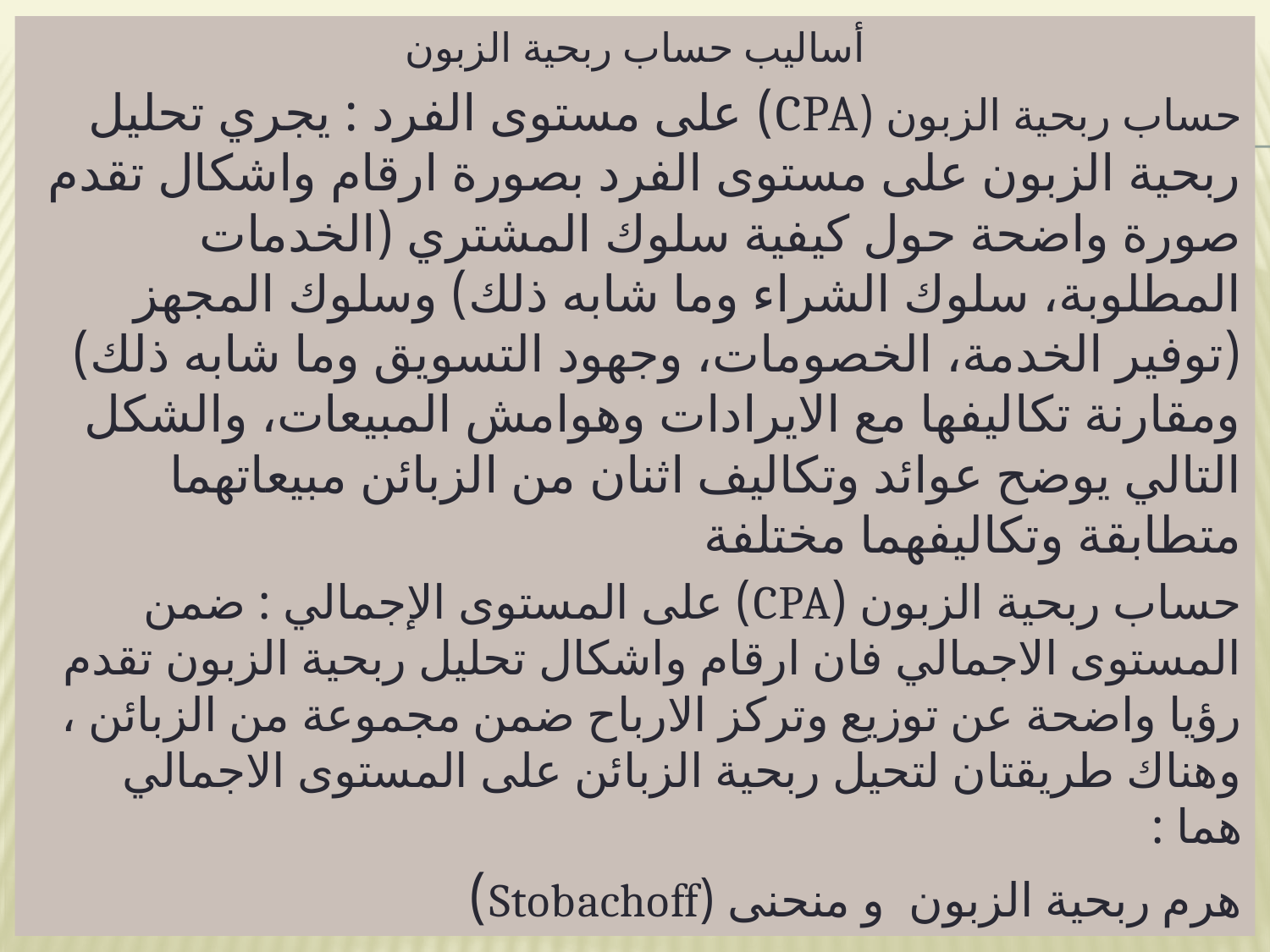

أساليب حساب ربحية الزبون
حساب ربحية الزبون (CPA) على مستوى الفرد : يجري تحليل ربحية الزبون على مستوى الفرد بصورة ارقام واشكال تقدم صورة واضحة حول كيفية سلوك المشتري (الخدمات المطلوبة، سلوك الشراء وما شابه ذلك) وسلوك المجهز (توفير الخدمة، الخصومات، وجهود التسويق وما شابه ذلك) ومقارنة تكاليفها مع الايرادات وهوامش المبيعات، والشكل التالي يوضح عوائد وتكاليف اثنان من الزبائن مبيعاتهما متطابقة وتكاليفهما مختلفة
حساب ربحية الزبون (CPA) على المستوى الإجمالي : ضمن المستوى الاجمالي فان ارقام واشكال تحليل ربحية الزبون تقدم رؤيا واضحة عن توزيع وتركز الارباح ضمن مجموعة من الزبائن ، وهناك طريقتان لتحيل ربحية الزبائن على المستوى الاجمالي هما :
هرم ربحية الزبون  و منحنى (Stobachoff)